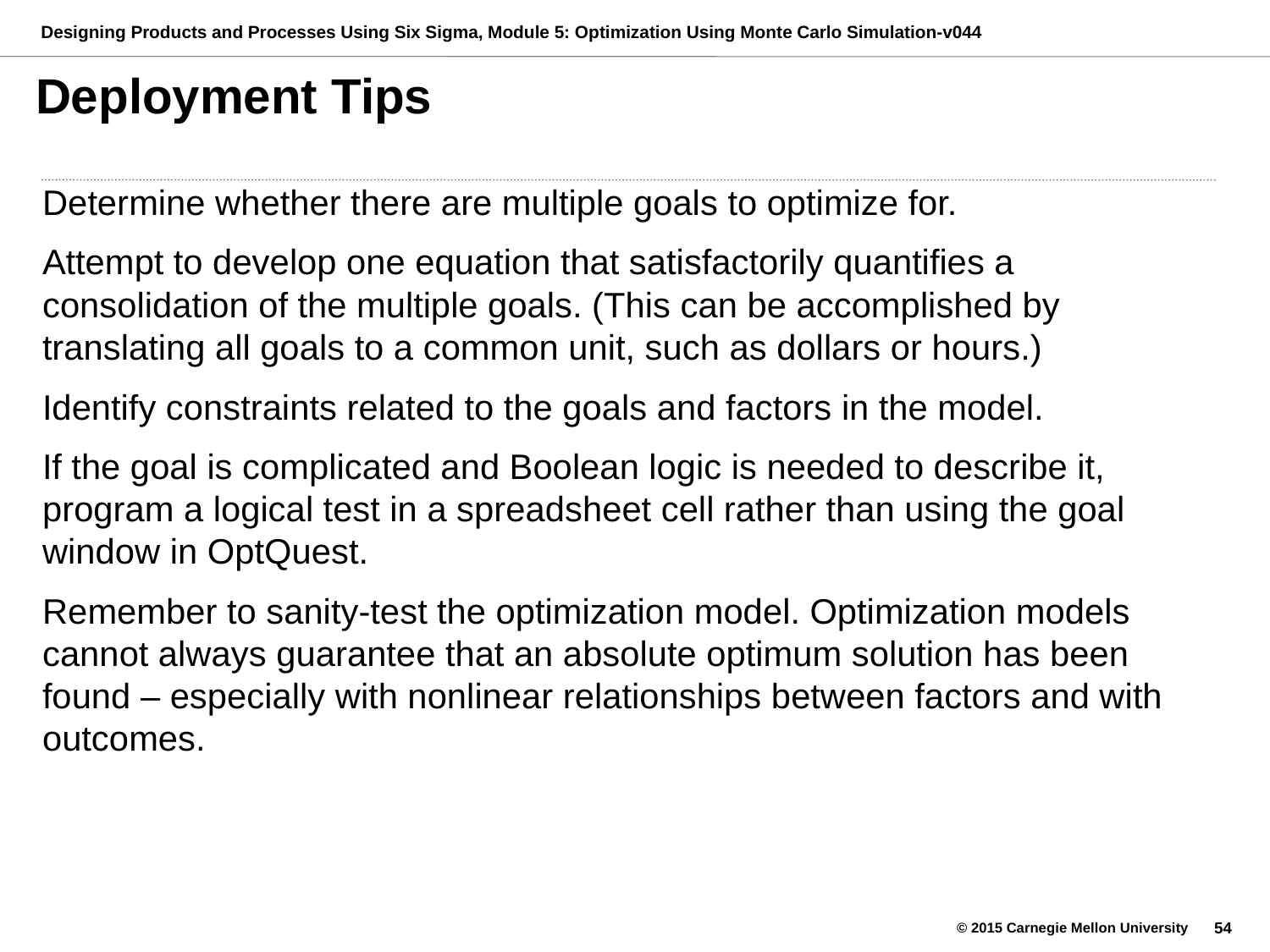

# Deployment Tips
Determine whether there are multiple goals to optimize for.
Attempt to develop one equation that satisfactorily quantifies a consolidation of the multiple goals. (This can be accomplished by translating all goals to a common unit, such as dollars or hours.)
Identify constraints related to the goals and factors in the model.
If the goal is complicated and Boolean logic is needed to describe it, program a logical test in a spreadsheet cell rather than using the goal window in OptQuest.
Remember to sanity-test the optimization model. Optimization models cannot always guarantee that an absolute optimum solution has been found – especially with nonlinear relationships between factors and with outcomes.